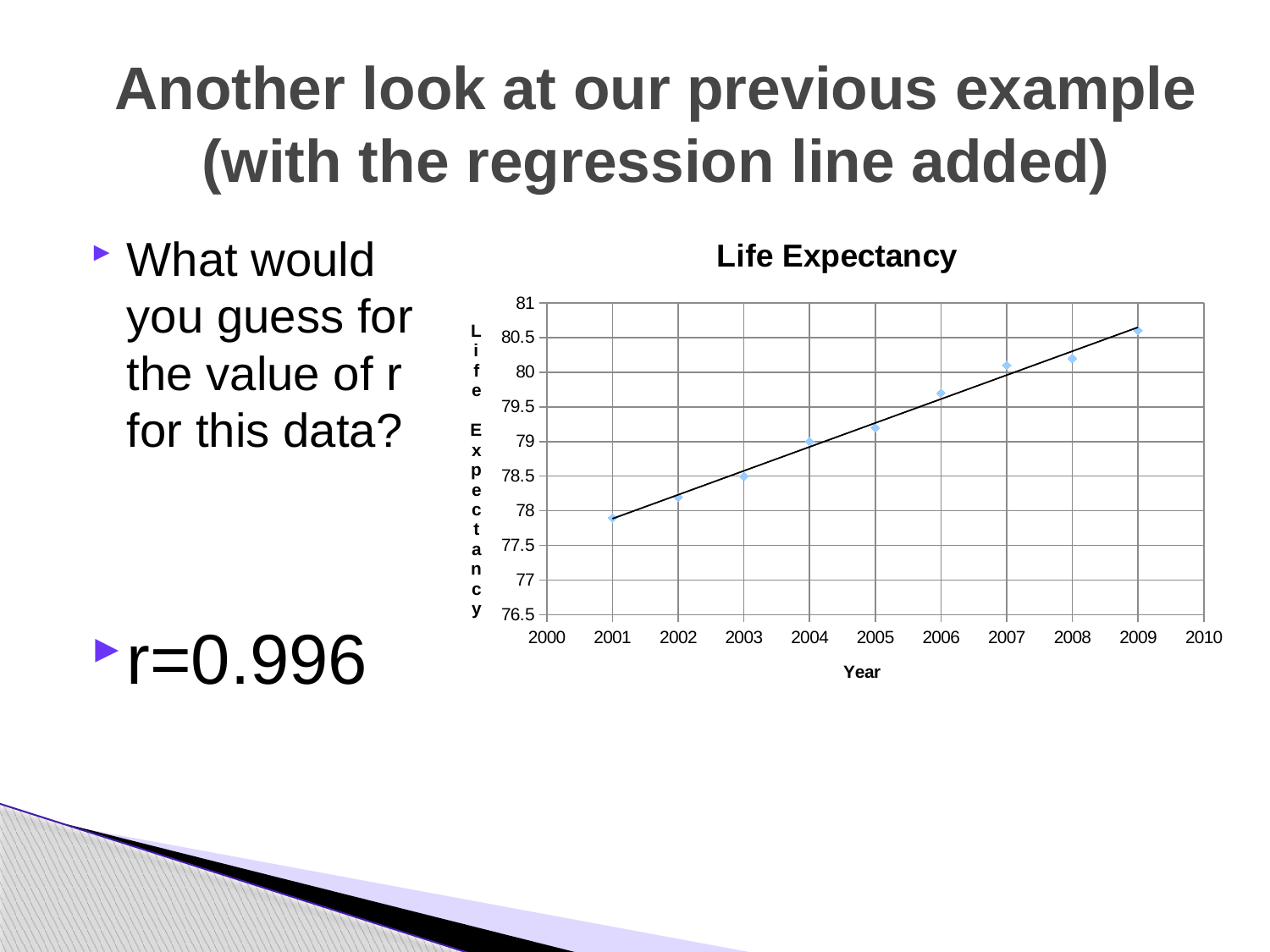

# Another look at our previous example (with the regression line added)

### Chart:

| Category | Life Expectancy  |
|---|---|

r=0.996
What would you guess for the value of r for this data?